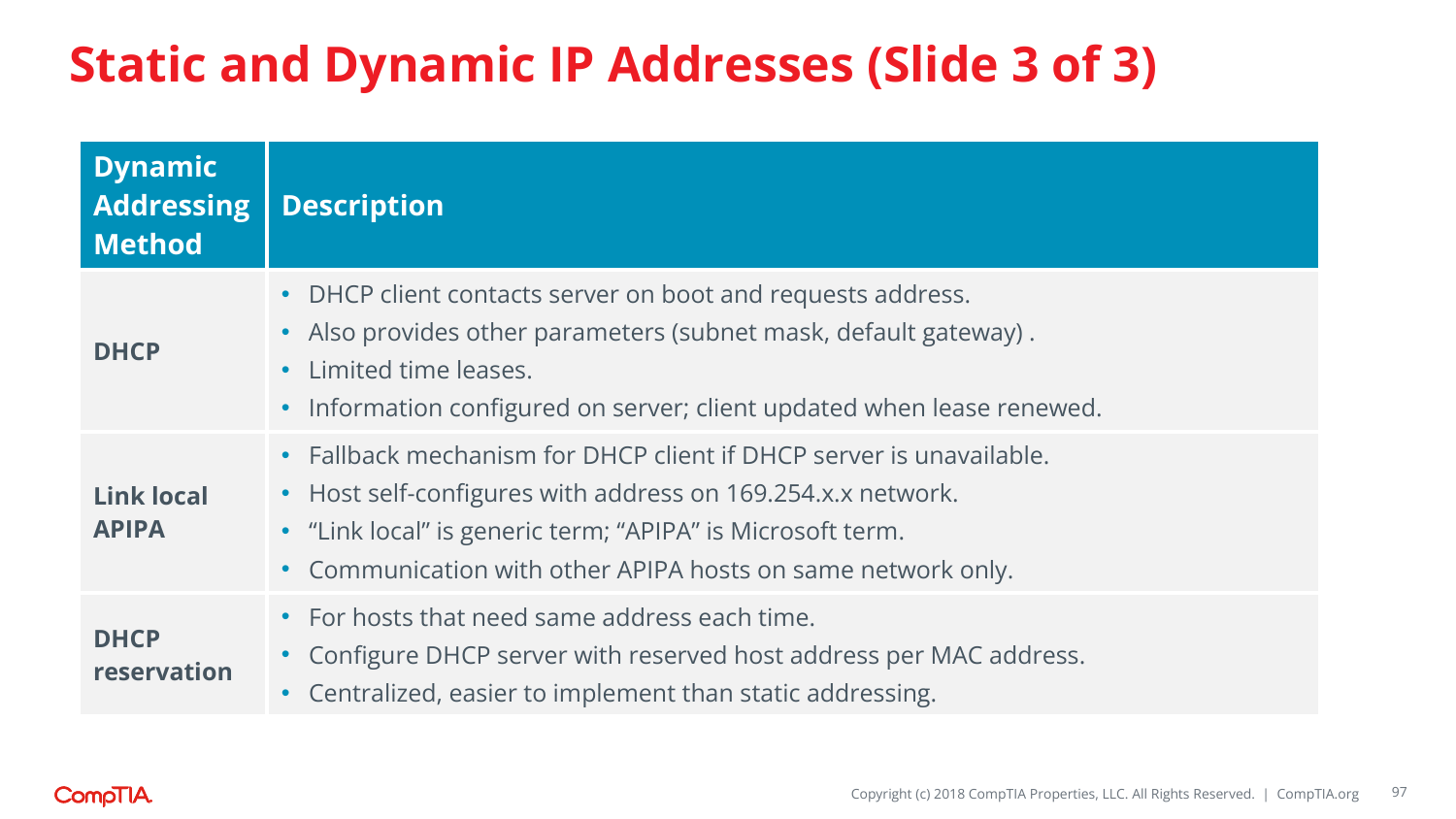

# Static and Dynamic IP Addresses (Slide 3 of 3)
| Dynamic Addressing Method | Description |
| --- | --- |
| DHCP | DHCP client contacts server on boot and requests address. Also provides other parameters (subnet mask, default gateway) . Limited time leases. Information configured on server; client updated when lease renewed. |
| Link local APIPA | Fallback mechanism for DHCP client if DHCP server is unavailable. Host self-configures with address on 169.254.x.x network. “Link local” is generic term; “APIPA” is Microsoft term. Communication with other APIPA hosts on same network only. |
| DHCP reservation | For hosts that need same address each time. Configure DHCP server with reserved host address per MAC address. Centralized, easier to implement than static addressing. |
97